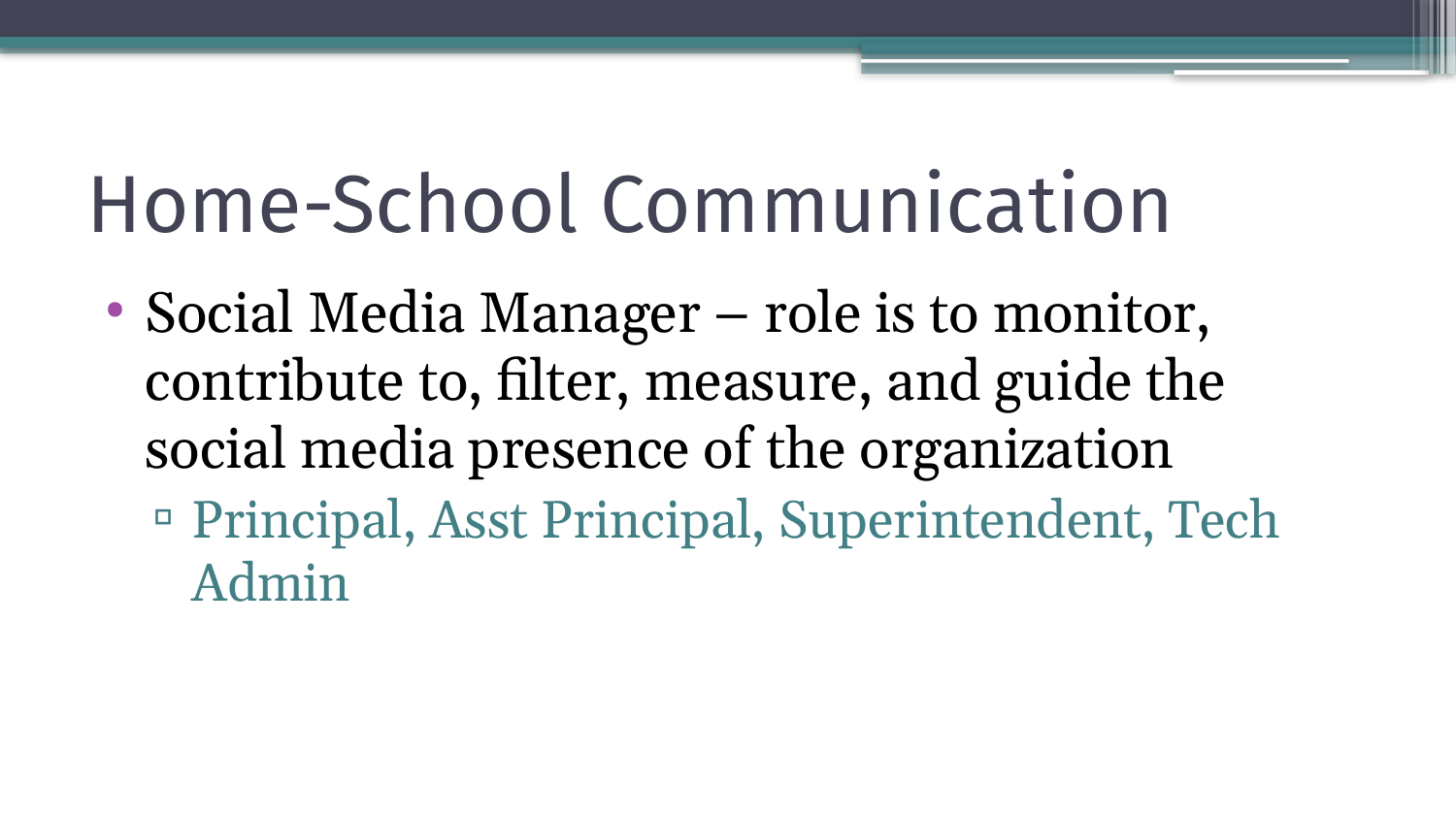

# Home-School Communication
Social Media Manager – role is to monitor, contribute to, filter, measure, and guide the social media presence of the organization
Principal, Asst Principal, Superintendent, Tech Admin